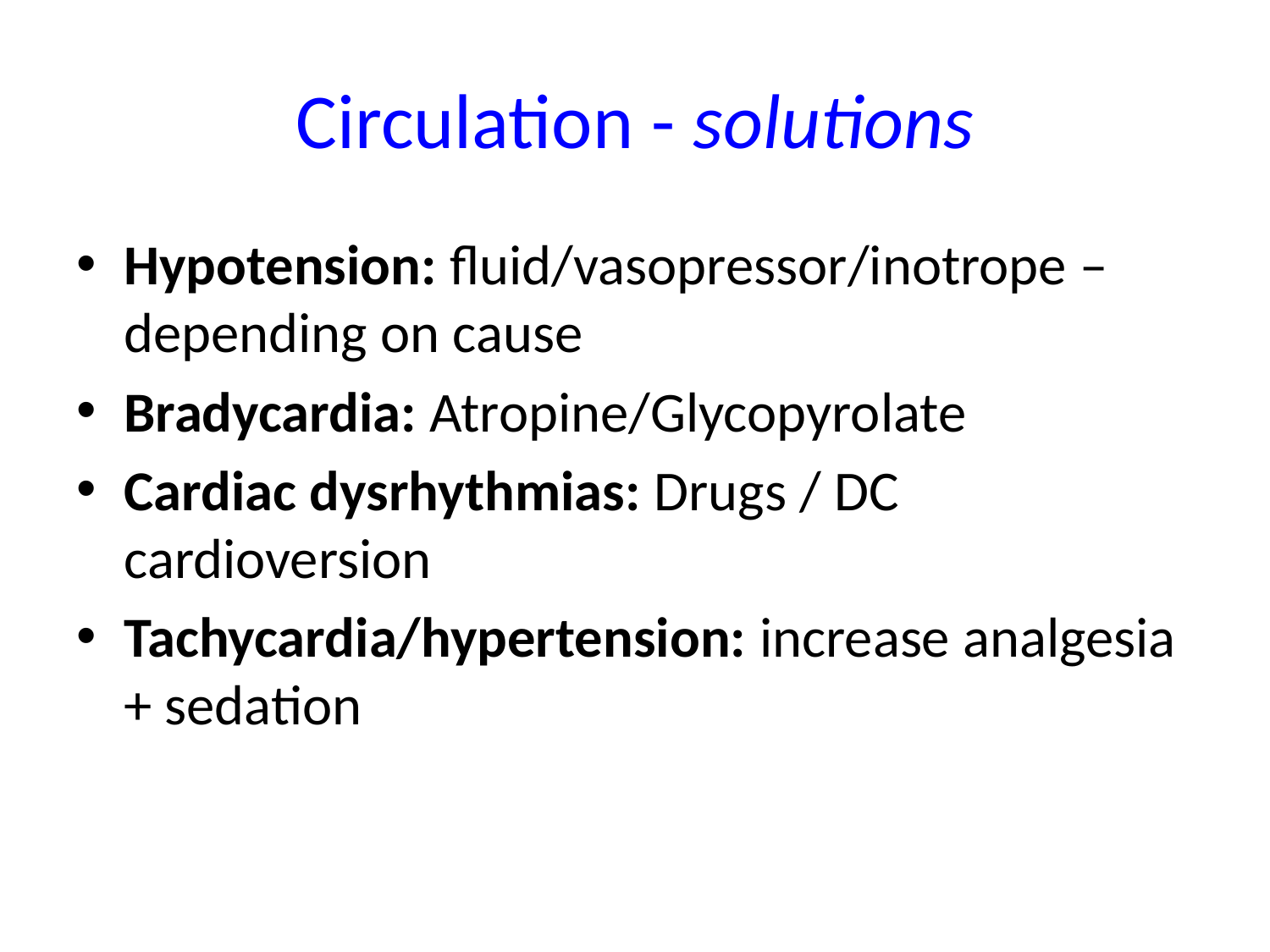

# Circulation - solutions
Hypotension: fluid/vasopressor/inotrope – depending on cause
Bradycardia: Atropine/Glycopyrolate
Cardiac dysrhythmias: Drugs / DC cardioversion
Tachycardia/hypertension: increase analgesia + sedation